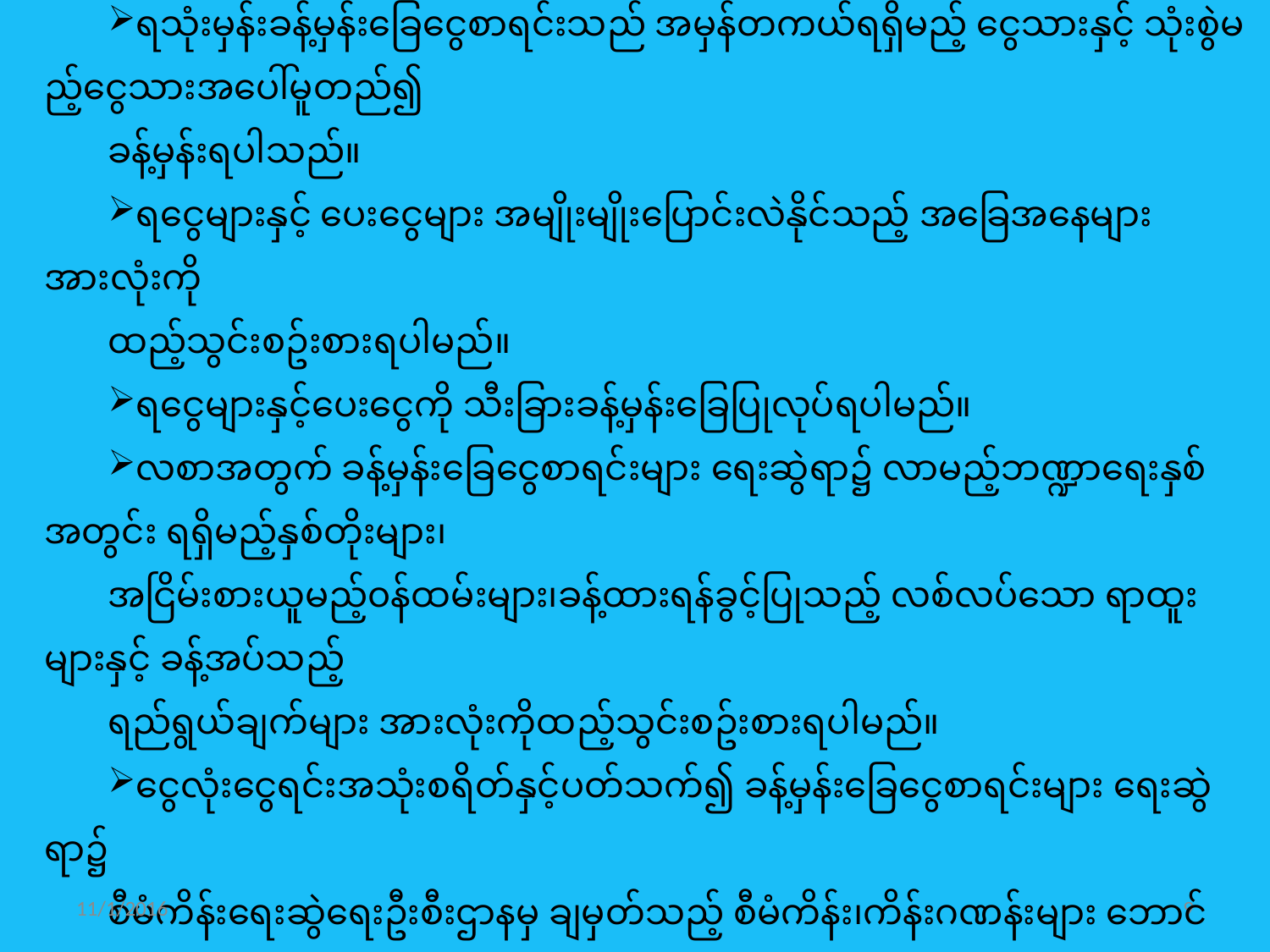

(၅)	ရသုံးမှန်းခြေငွေစာရင်းရေးဆွဲရာတွင် အခြေခံရမည့်မူများမှာ-
ရသုံးမှန်းခန့်မှန်းခြေငွေစာရင်းသည် အမှန်တကယ်ရရှိမည့် ငွေသားနှင့် သုံးစွဲမည့်ငွေသားအပေါ်မူတည်၍
ခန့်မှန်းရပါသည်။
ရငွေများနှင့် ပေးငွေများ အမျိုးမျိုးပြောင်းလဲနိုင်သည့် အခြေအနေများအားလုံးကို
ထည့်သွင်းစဥ်းစားရပါမည်။
ရငွေများနှင့်ပေးငွေကို သီးခြားခန့်မှန်းခြေပြုလုပ်ရပါမည်။
လစာအတွက် ခန့်မှန်းခြေငွေစာရင်းများ ရေးဆွဲရာ၌ လာမည့်ဘဏ္ဍာရေးနှစ်အတွင်း ရရှိမည့်နှစ်တိုးများ၊
အငြိမ်းစားယူမည့်၀န်ထမ်းများ၊ခန့်ထားရန်ခွင့်ပြုသည့် လစ်လပ်သော ရာထူးများနှင့် ခန့်အပ်သည့်
ရည်ရွယ်ချက်များ အားလုံးကိုထည့်သွင်းစဥ်းစားရပါမည်။
ငွေလုံးငွေရင်းအသုံးစရိတ်နှင့်ပတ်သက်၍ ခန့်မှန်းခြေငွေစာရင်းများ ရေးဆွဲရာ၌
စီမံကိန်းရေးဆွဲရေးဦးစီးဌာနမှ ချမှတ်သည့် စီမံကိန်း၊ကိန်းဂဏန်းများ ဘောင်အတွင်းရေးဆွဲရန်ဖြစ်ပါသည်။

11/1/2016
9